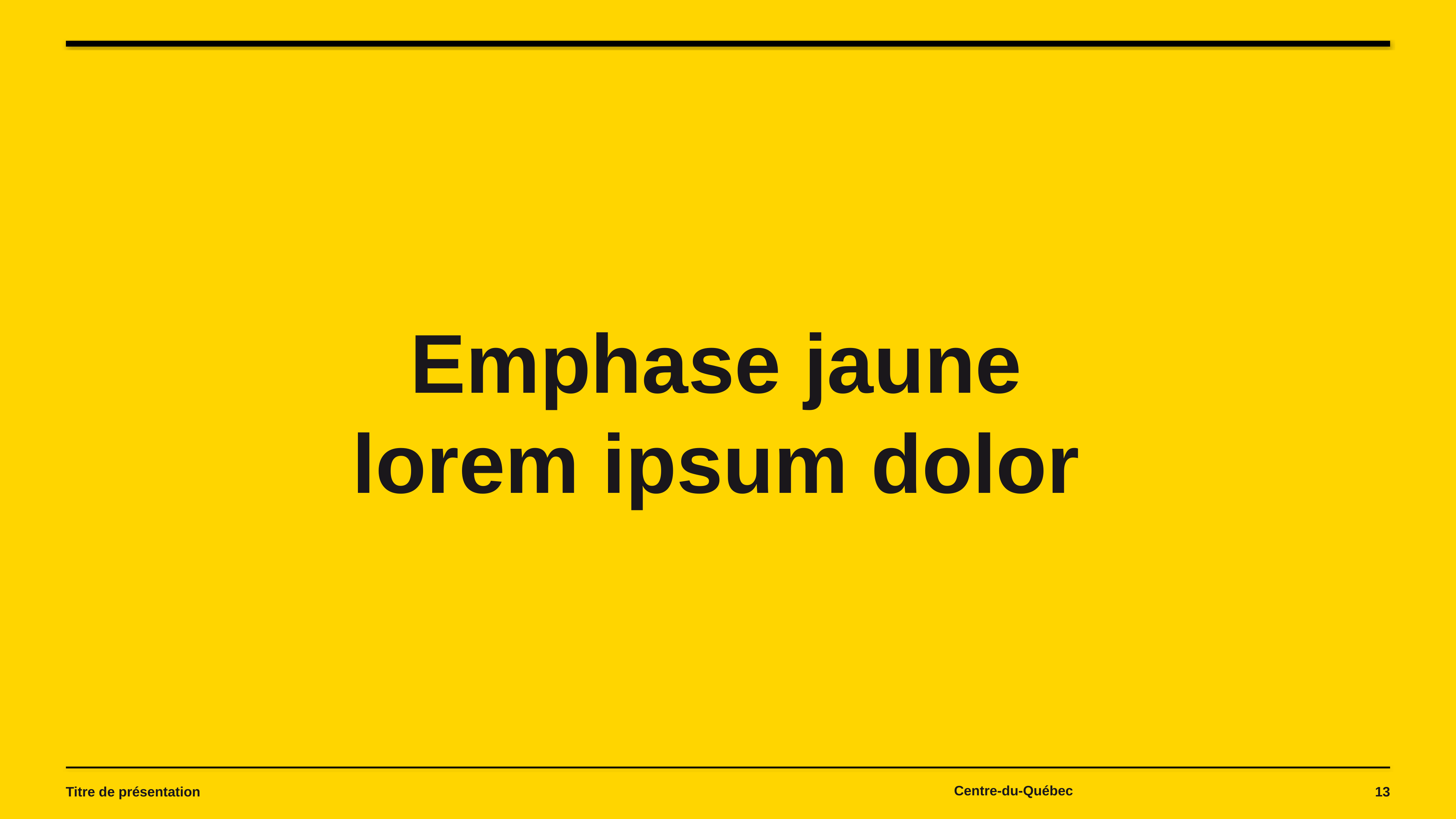

# Emphase jaune lorem ipsum dolor
Titre de présentation
13